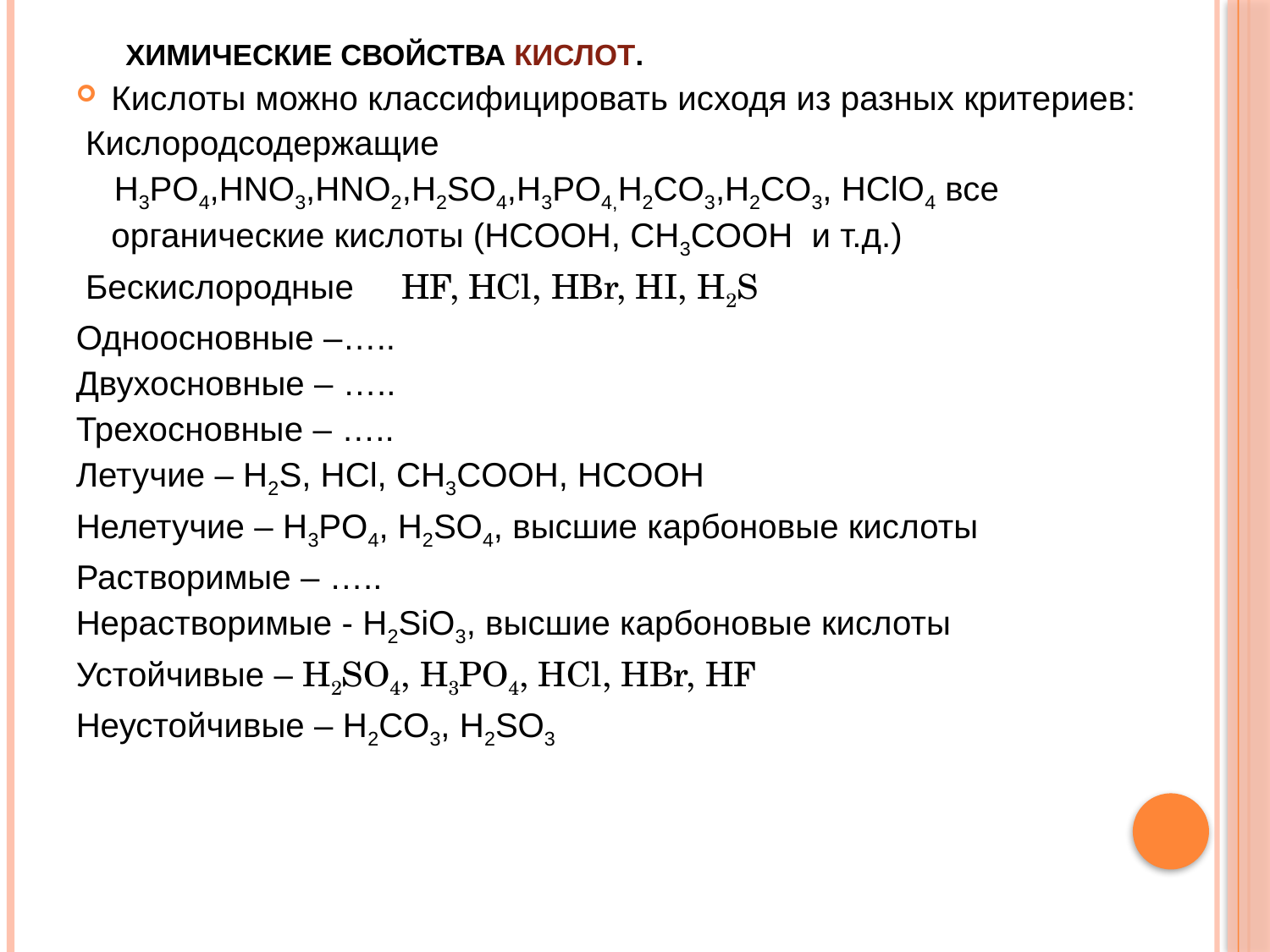

#
      ХИМИЧЕСКИЕ СВОЙСТВА КИСЛОТ.
Кислоты можно классифицировать исходя из разных критериев:
 Кислородсодержащие
    H3PO4,HNO3,HNO2,H2SO4,H3PO4,H2CO3,H2CO3, HClO4 все органические кислоты (HCOOH, CH3COOH  и т.д.)
 Бескислородные     HF, HCl, HBr, HI, H2S
Одноосновные –…..
Двухосновные – …..
Трехосновные – …..
Летучие – H2S, HCl, CH3COOH, HCOOH
Нелетучие – H3PO4, H2SO4, высшие карбоновые кислоты
Растворимые – …..
Нерастворимые - H2SiO3, высшие карбоновые кислоты
Устойчивые – H2SO4, H3PO4, HCl, HBr, HF
Неустойчивые – H2CO3, H2SO3